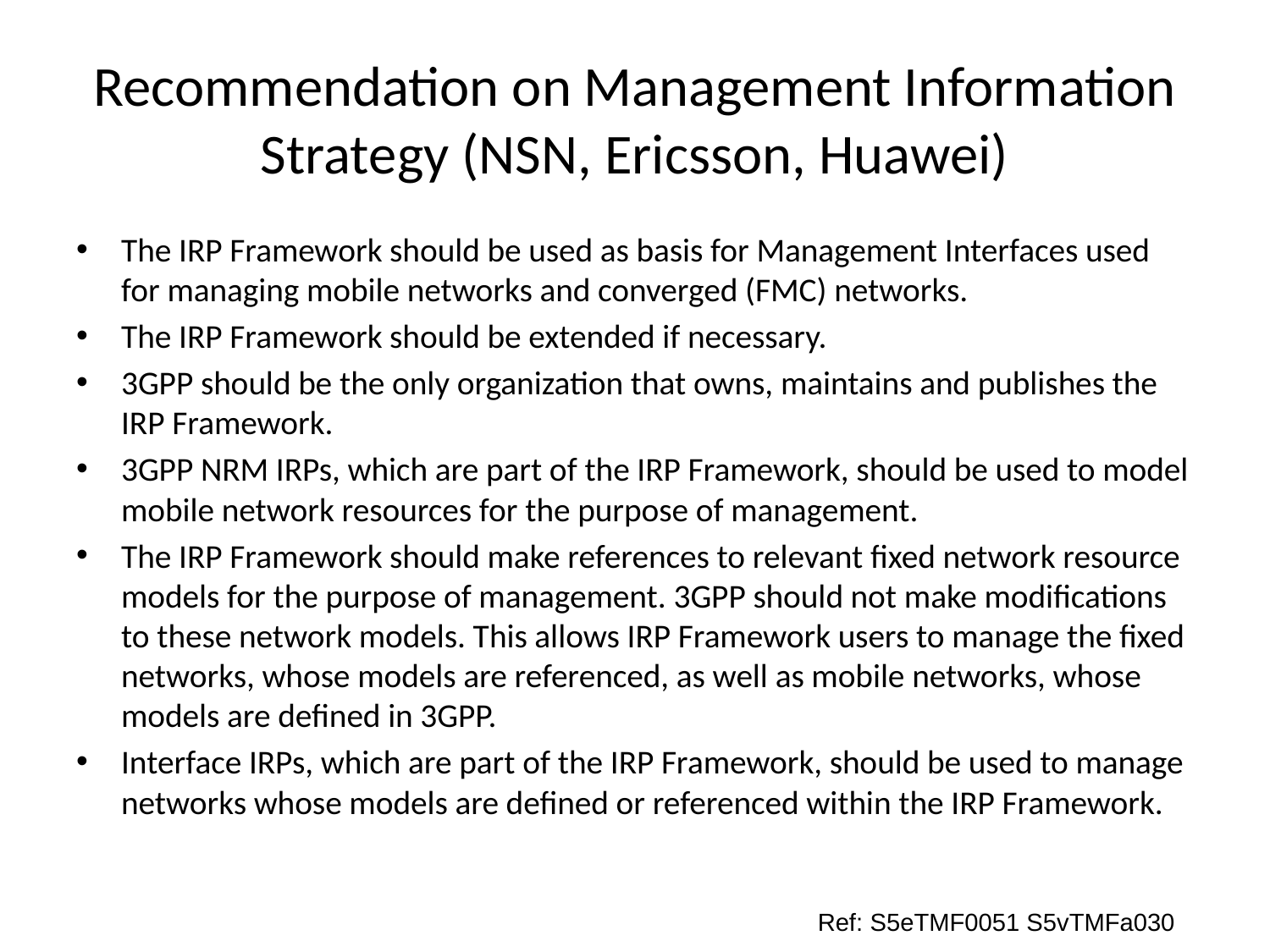

# Recommendation on Management Information Strategy (NSN, Ericsson, Huawei)
The IRP Framework should be used as basis for Management Interfaces used for managing mobile networks and converged (FMC) networks.
The IRP Framework should be extended if necessary.
3GPP should be the only organization that owns, maintains and publishes the IRP Framework.
3GPP NRM IRPs, which are part of the IRP Framework, should be used to model mobile network resources for the purpose of management.
The IRP Framework should make references to relevant fixed network resource models for the purpose of management. 3GPP should not make modifications to these network models. This allows IRP Framework users to manage the fixed networks, whose models are referenced, as well as mobile networks, whose models are defined in 3GPP.
Interface IRPs, which are part of the IRP Framework, should be used to manage networks whose models are defined or referenced within the IRP Framework.
Ref: S5eTMF0051 S5vTMFa030